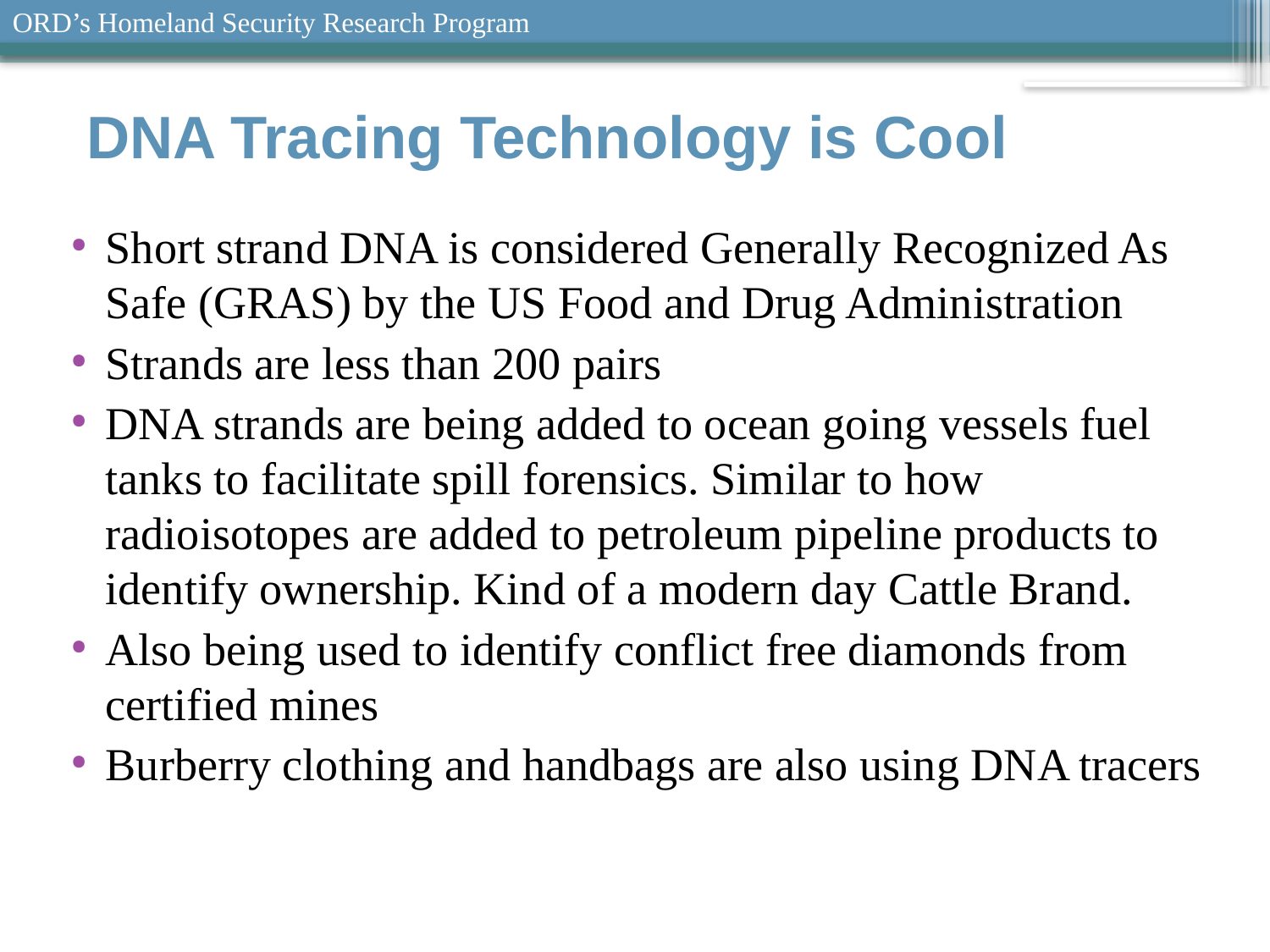

# DNA Tracing Technology is Cool
Short strand DNA is considered Generally Recognized As Safe (GRAS) by the US Food and Drug Administration
Strands are less than 200 pairs
DNA strands are being added to ocean going vessels fuel tanks to facilitate spill forensics. Similar to how radioisotopes are added to petroleum pipeline products to identify ownership. Kind of a modern day Cattle Brand.
Also being used to identify conflict free diamonds from certified mines
Burberry clothing and handbags are also using DNA tracers